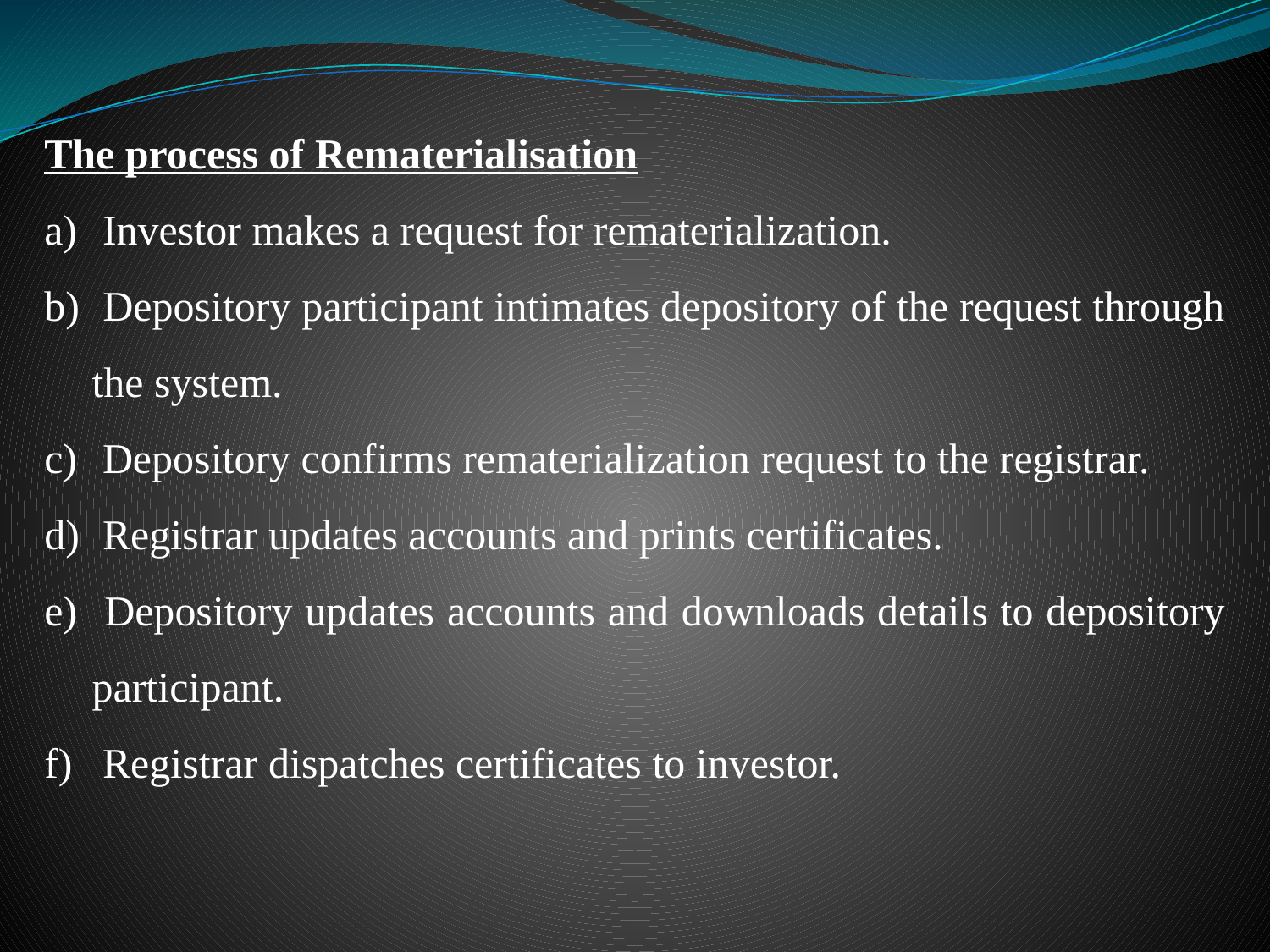

The process of Rematerialisation
 Investor makes a request for rematerialization.
 Depository participant intimates depository of the request through the system.
 Depository confirms rematerialization request to the registrar.
 Registrar updates accounts and prints certificates.
 Depository updates accounts and downloads details to depository participant.
 Registrar dispatches certificates to investor.